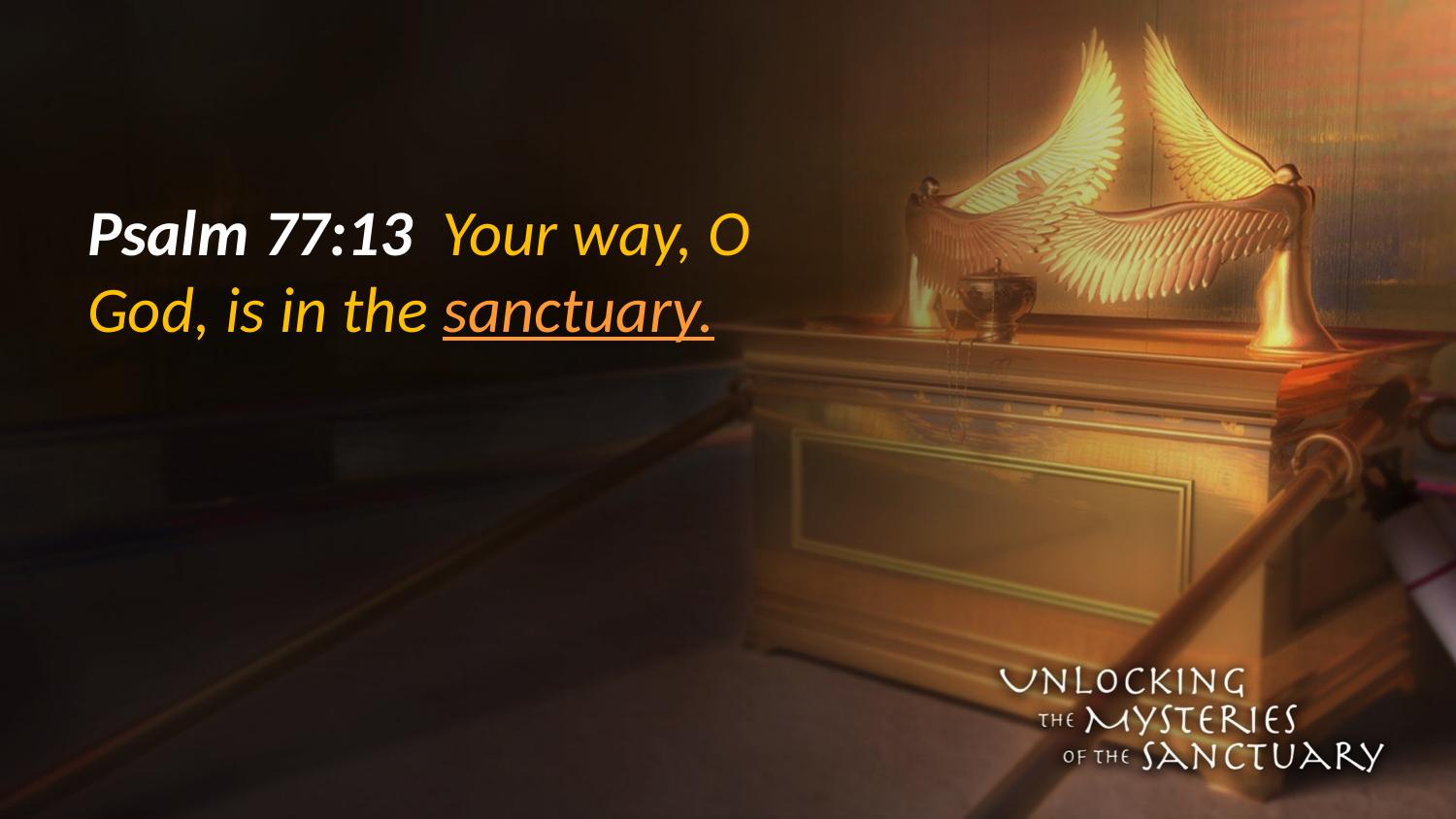

#

Psalm 77:13  Your way, O God, is in the sanctuary.